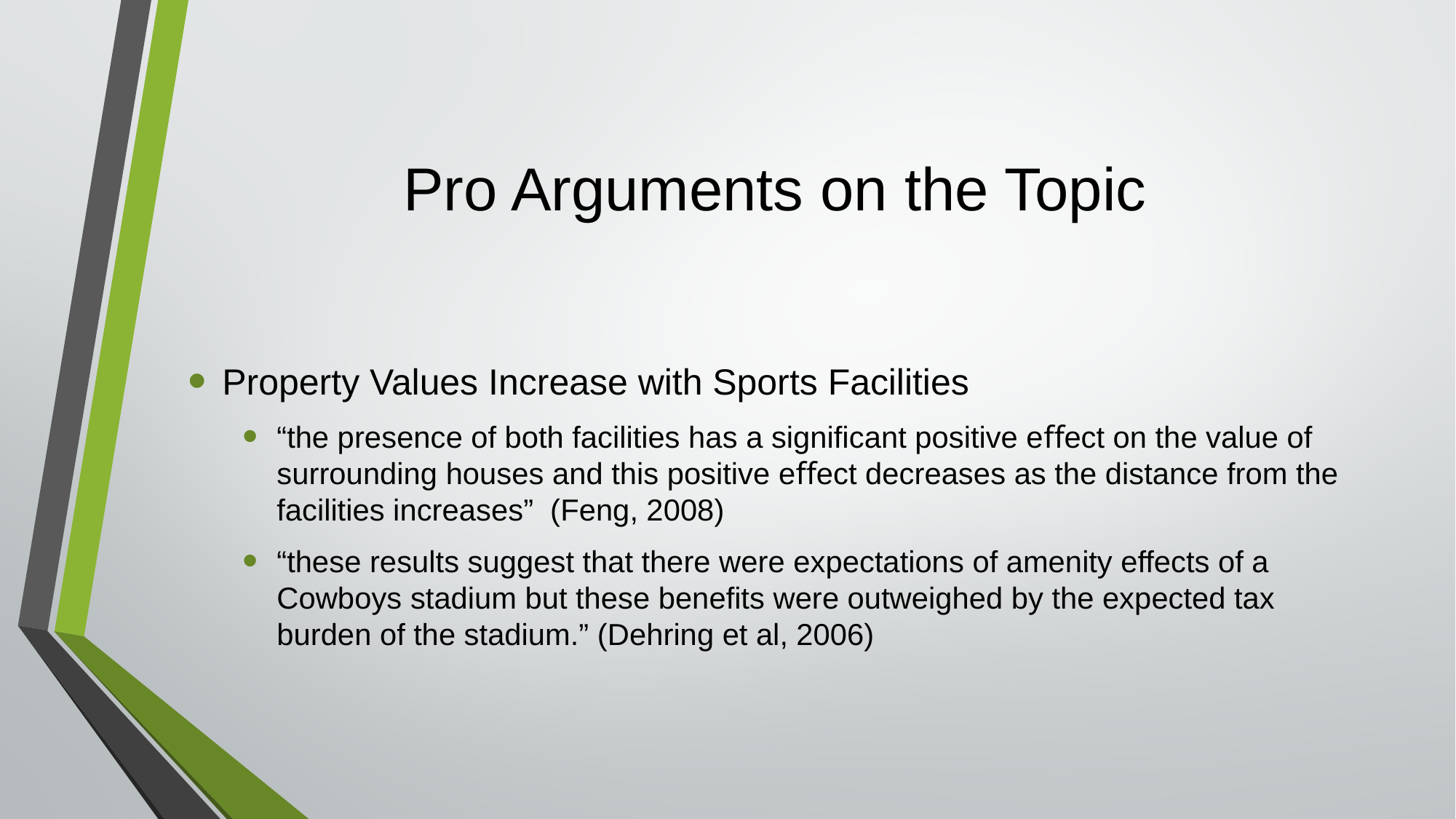

# Pro Arguments on the Topic
Property Values Increase with Sports Facilities
“the presence of both facilities has a signiﬁcant positive eﬀect on the value of surrounding houses and this positive eﬀect decreases as the distance from the facilities increases”  (Feng, 2008)
“these results suggest that there were expectations of amenity effects of a Cowboys stadium but these benefits were outweighed by the expected tax burden of the stadium.” (Dehring et al, 2006)